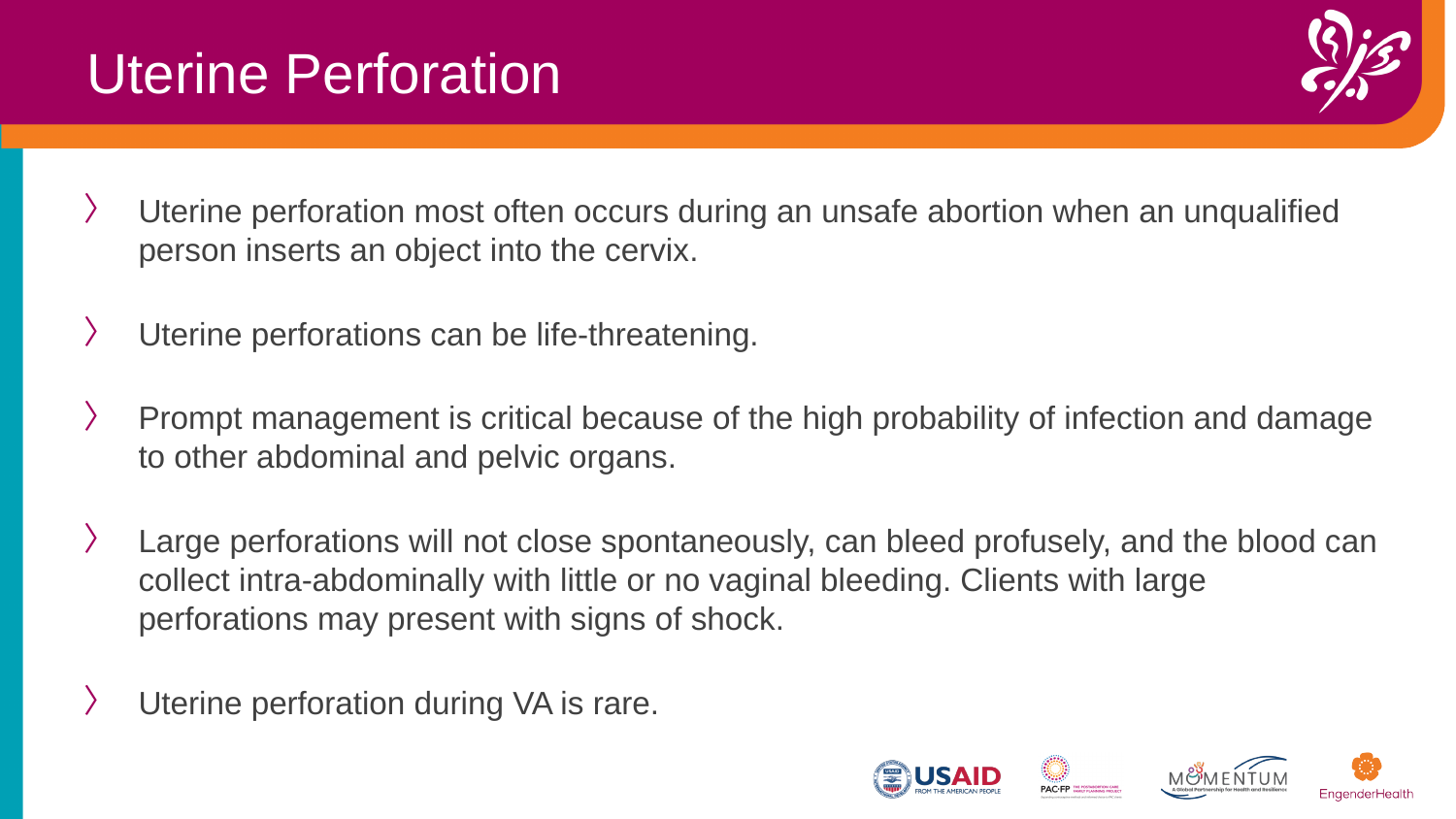

Uterine Perforation ​
Uterine perforation most often occurs during an unsafe abortion when an unqualified person inserts an object into the cervix.
Uterine perforations can be life-threatening.
Prompt management is critical because of the high probability of infection and damage to other abdominal and pelvic organs.
Large perforations will not close spontaneously, can bleed profusely, and the blood can collect intra-abdominally with little or no vaginal bleeding. Clients with large perforations may present with signs of shock.
Uterine perforation during VA is rare.